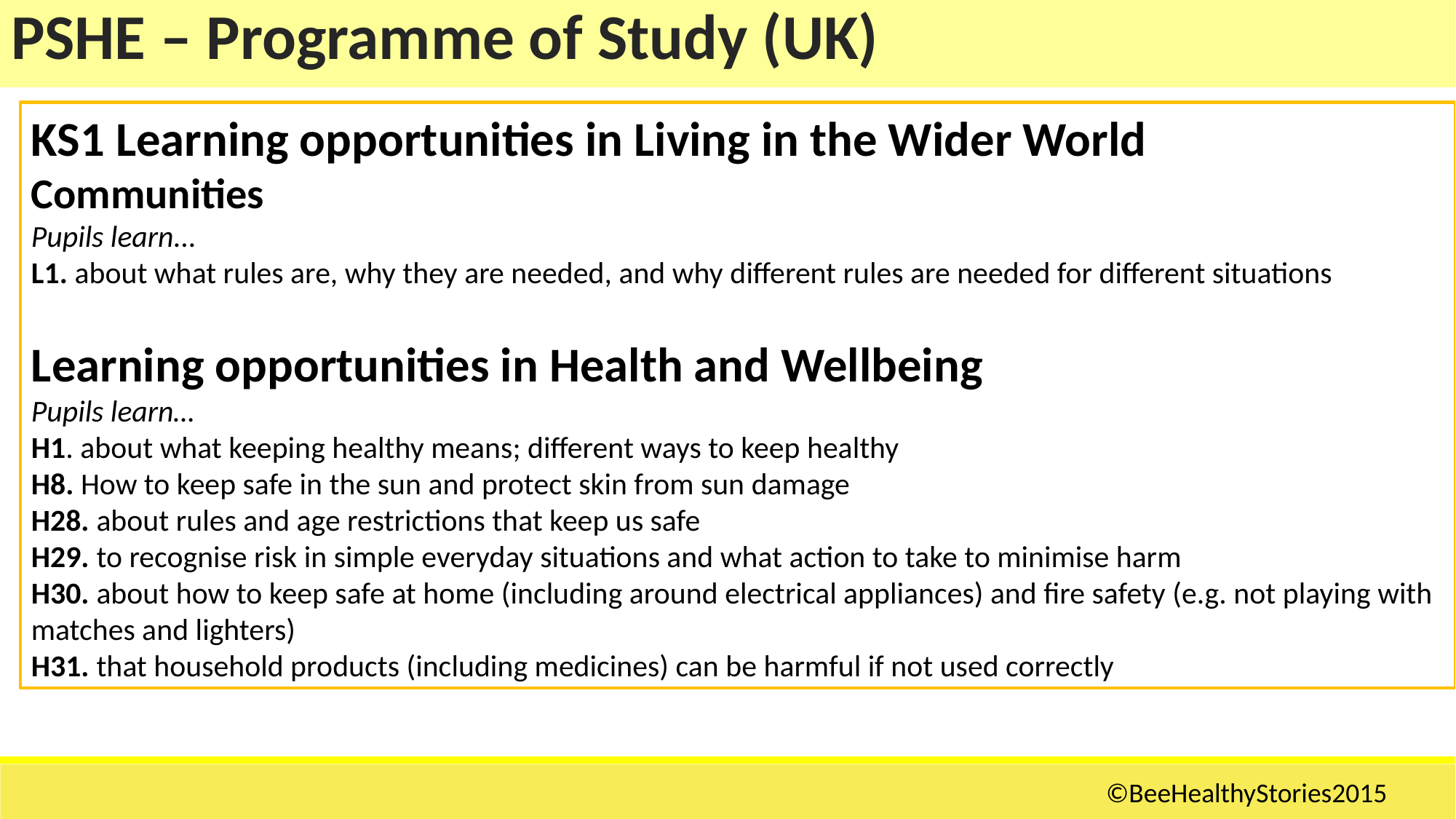

| PSHE – Programme of Study (UK) |
| --- |
KS1 Learning opportunities in Living in the Wider World
Communities
Pupils learn...
L1. about what rules are, why they are needed, and why different rules are needed for different situations

Learning opportunities in Health and Wellbeing
Pupils learn…
H1. about what keeping healthy means; different ways to keep healthy
H8. How to keep safe in the sun and protect skin from sun damage
H28. about rules and age restrictions that keep us safe
H29. to recognise risk in simple everyday situations and what action to take to minimise harm
H30. about how to keep safe at home (including around electrical appliances) and fire safety (e.g. not playing with matches and lighters)
H31. that household products (including medicines) can be harmful if not used correctly